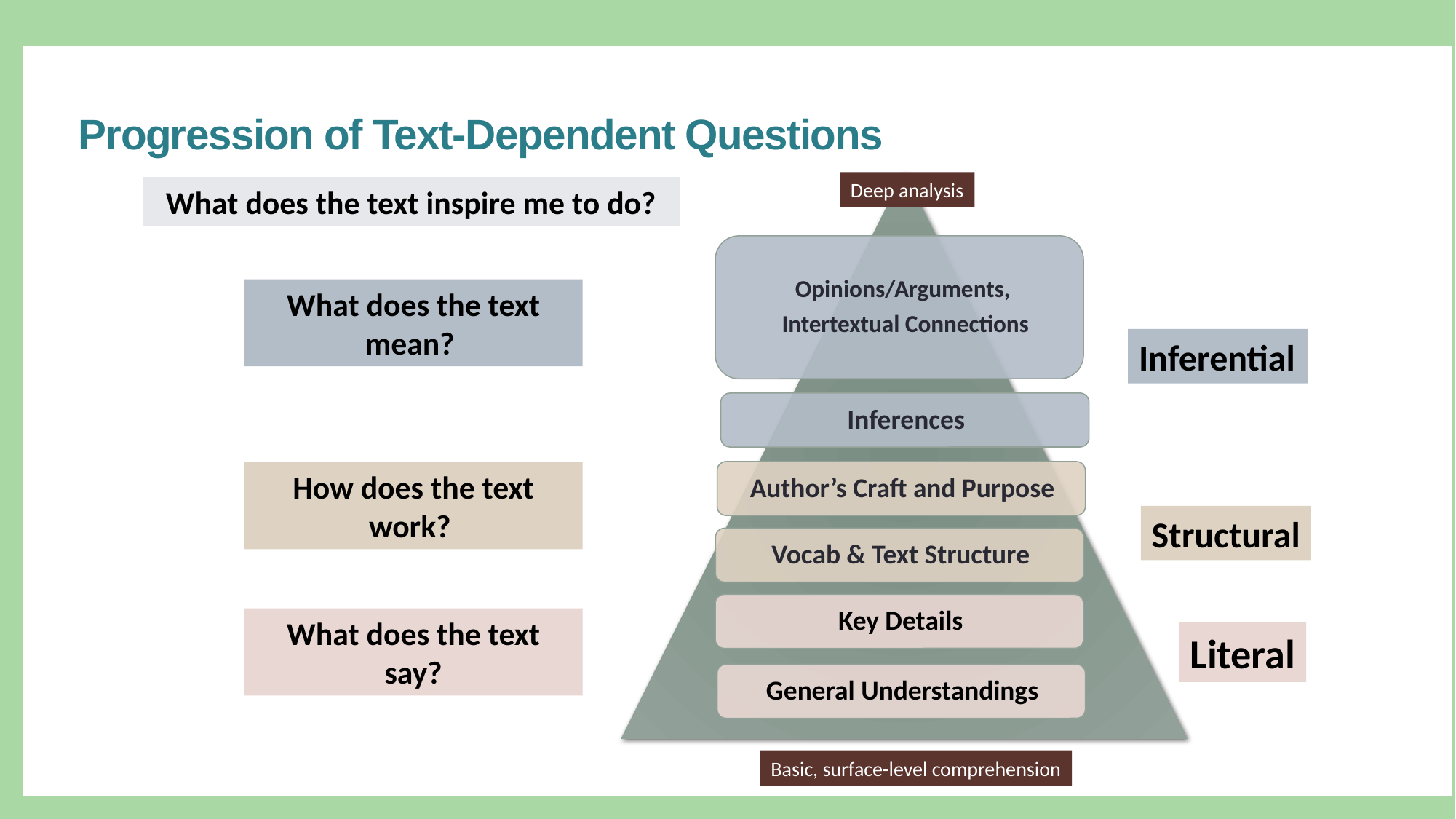

# Progression of Text-Dependent Questions
Opinions/Arguments,
 Intertextual Connections
Inferences
Author’s Craft and Purpose
Vocab & Text Structure
Key Details
General Understandings
Deep analysis
What does the text inspire me to do?
What does the text mean?
Inferential
How does the text work?
Structural

What does the text say?
Literal
Basic, surface-level comprehension